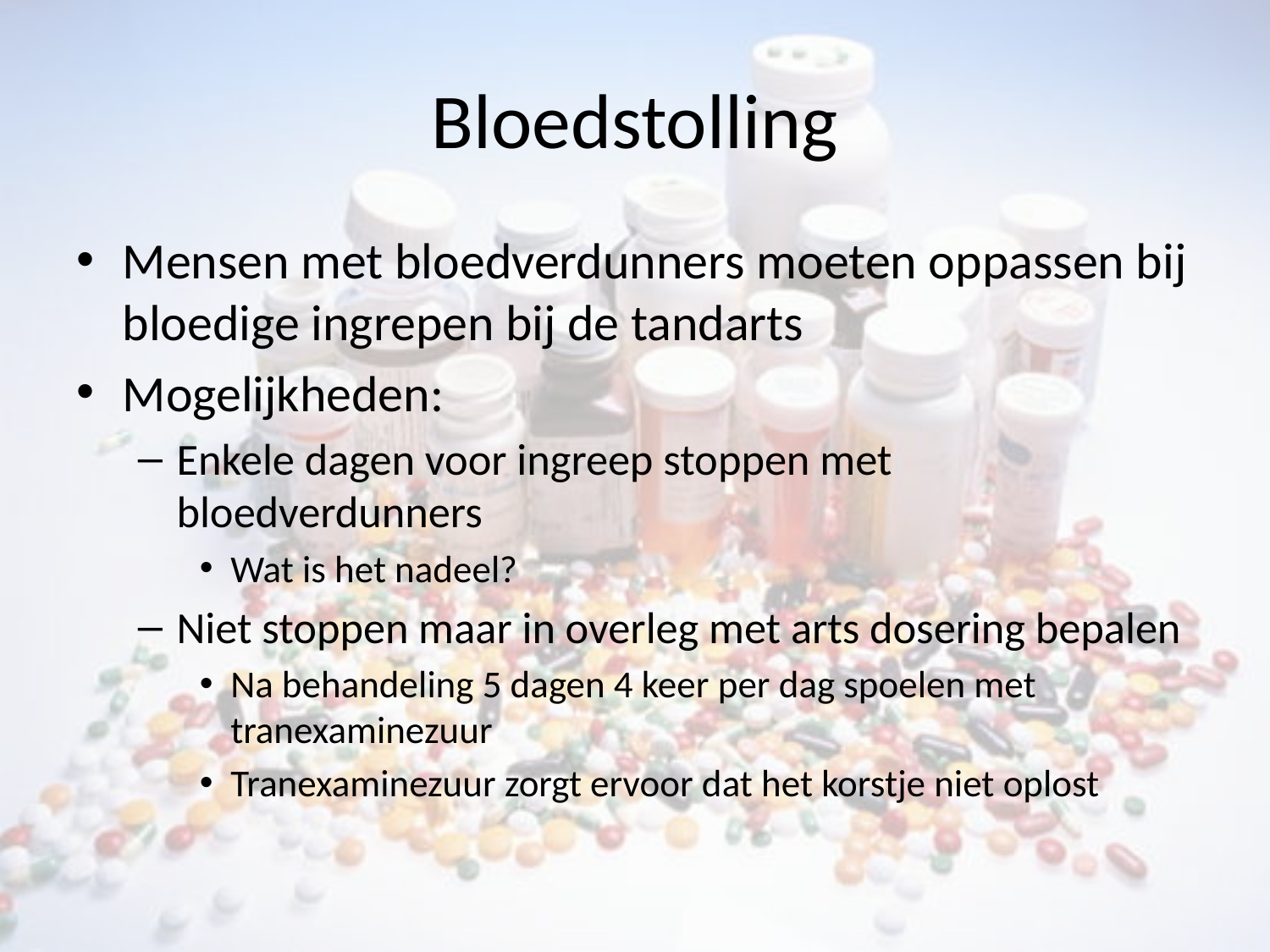

# Bloedstolling
Mensen met bloedverdunners moeten oppassen bij bloedige ingrepen bij de tandarts
Mogelijkheden:
Enkele dagen voor ingreep stoppen met bloedverdunners
Wat is het nadeel?
Niet stoppen maar in overleg met arts dosering bepalen
Na behandeling 5 dagen 4 keer per dag spoelen met tranexaminezuur
Tranexaminezuur zorgt ervoor dat het korstje niet oplost